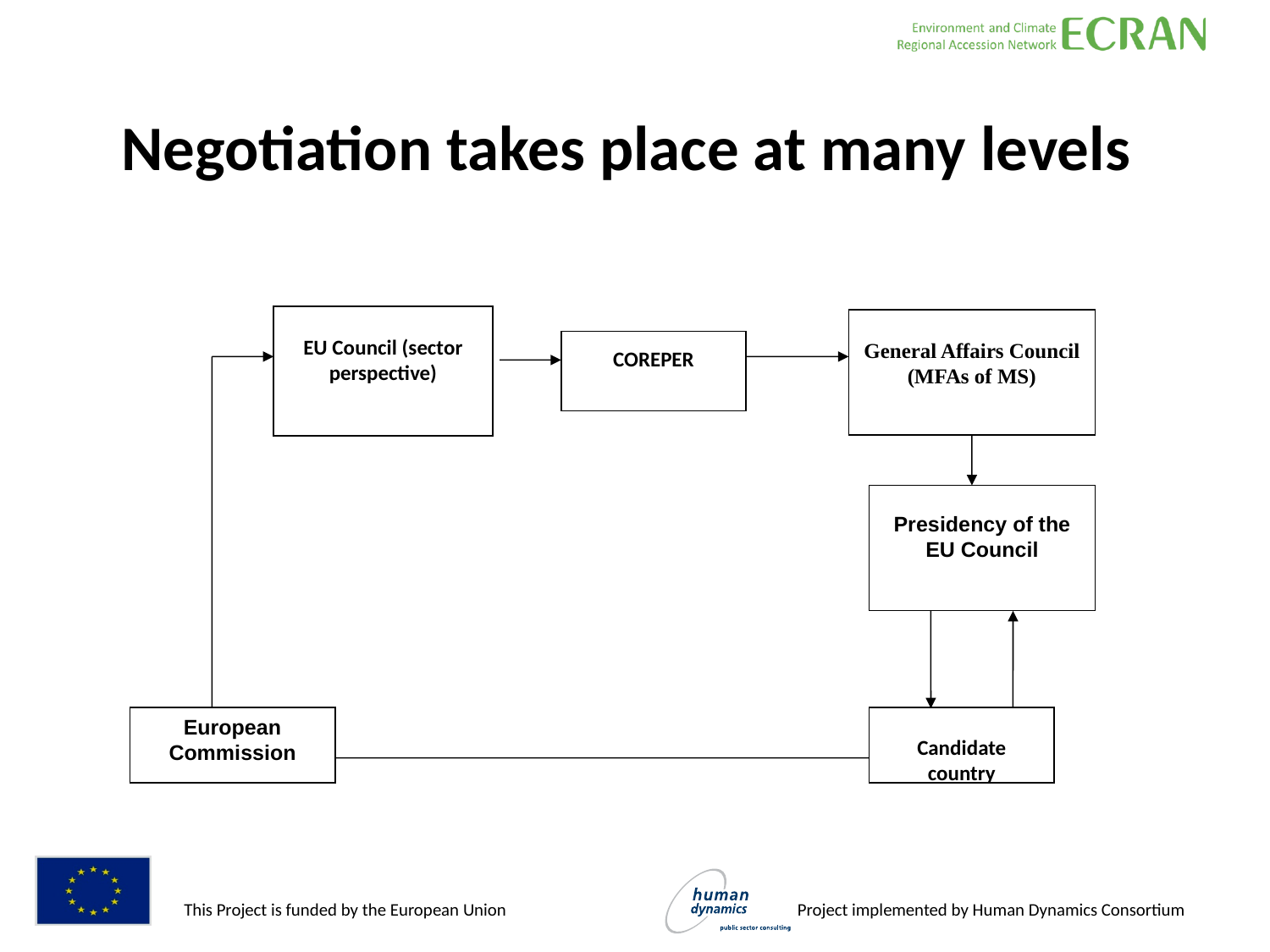

# Negotiation takes place at many levels

EU Council (sector perspective)

General Affairs Council (MFAs of MS)

COREPER

Presidency of the EU Council

European Commission

Candidate country